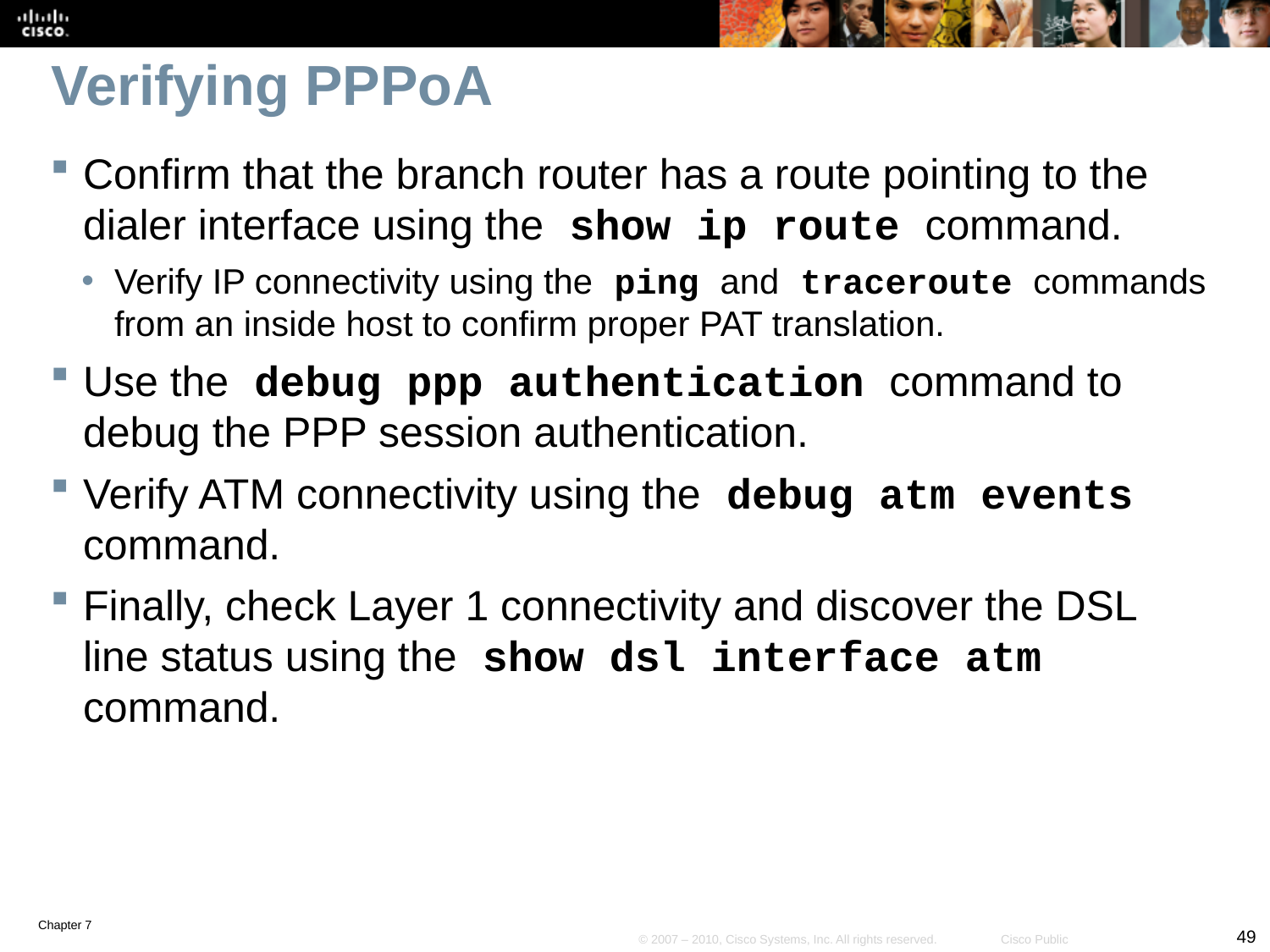

# Verifying PPPoA
Confirm that the branch router has a route pointing to the dialer interface using the show ip route command.
Verify IP connectivity using the ping and traceroute commands from an inside host to confirm proper PAT translation.
Use the debug ppp authentication command to debug the PPP session authentication.
Verify ATM connectivity using the debug atm events command.
Finally, check Layer 1 connectivity and discover the DSL line status using the show dsl interface atm command.